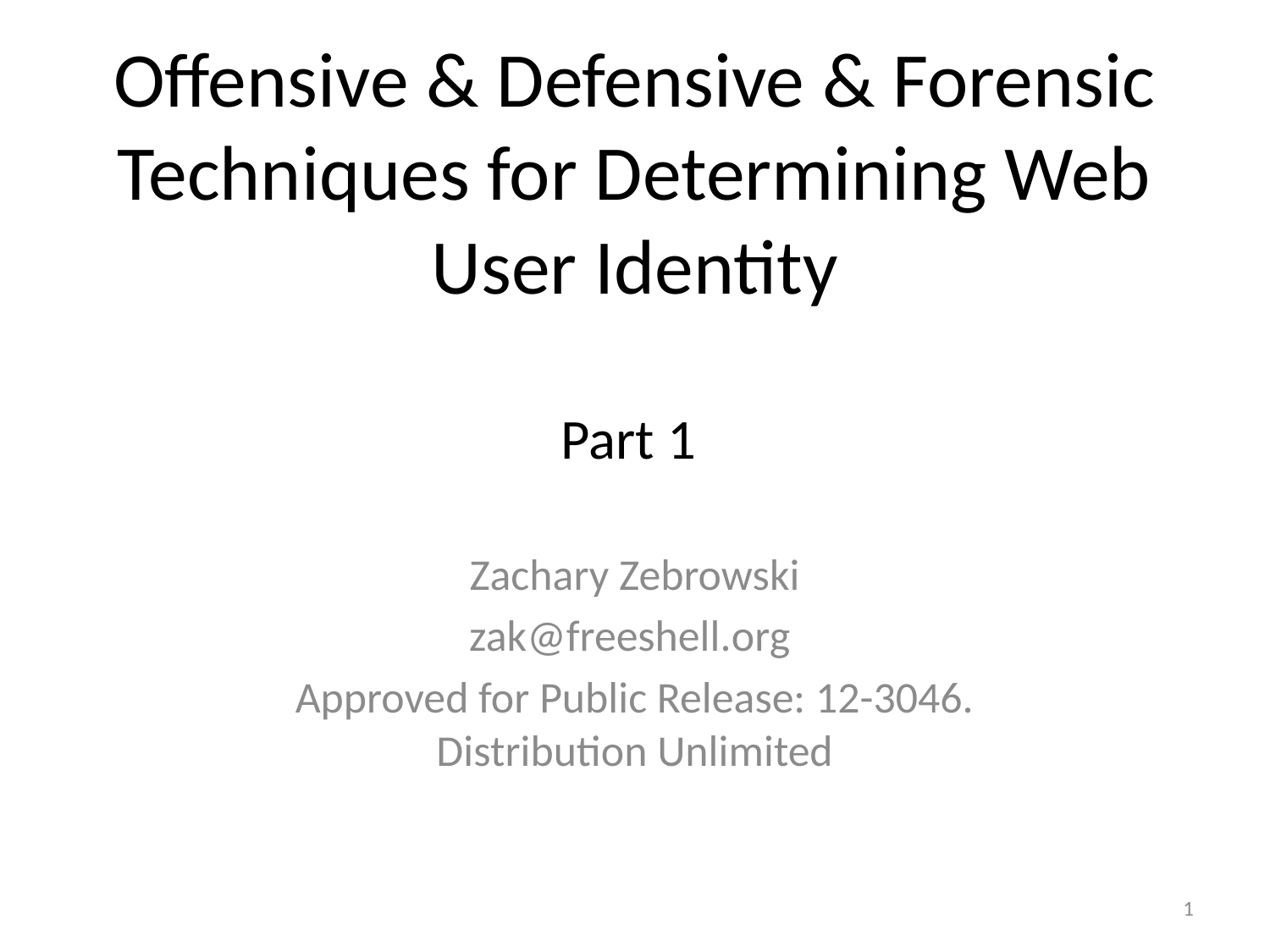

# Offensive & Defensive & Forensic Techniques for Determining Web User Identity Part 1
Zachary Zebrowski
zak@freeshell.org
Approved for Public Release: 12-3046. Distribution Unlimited

1